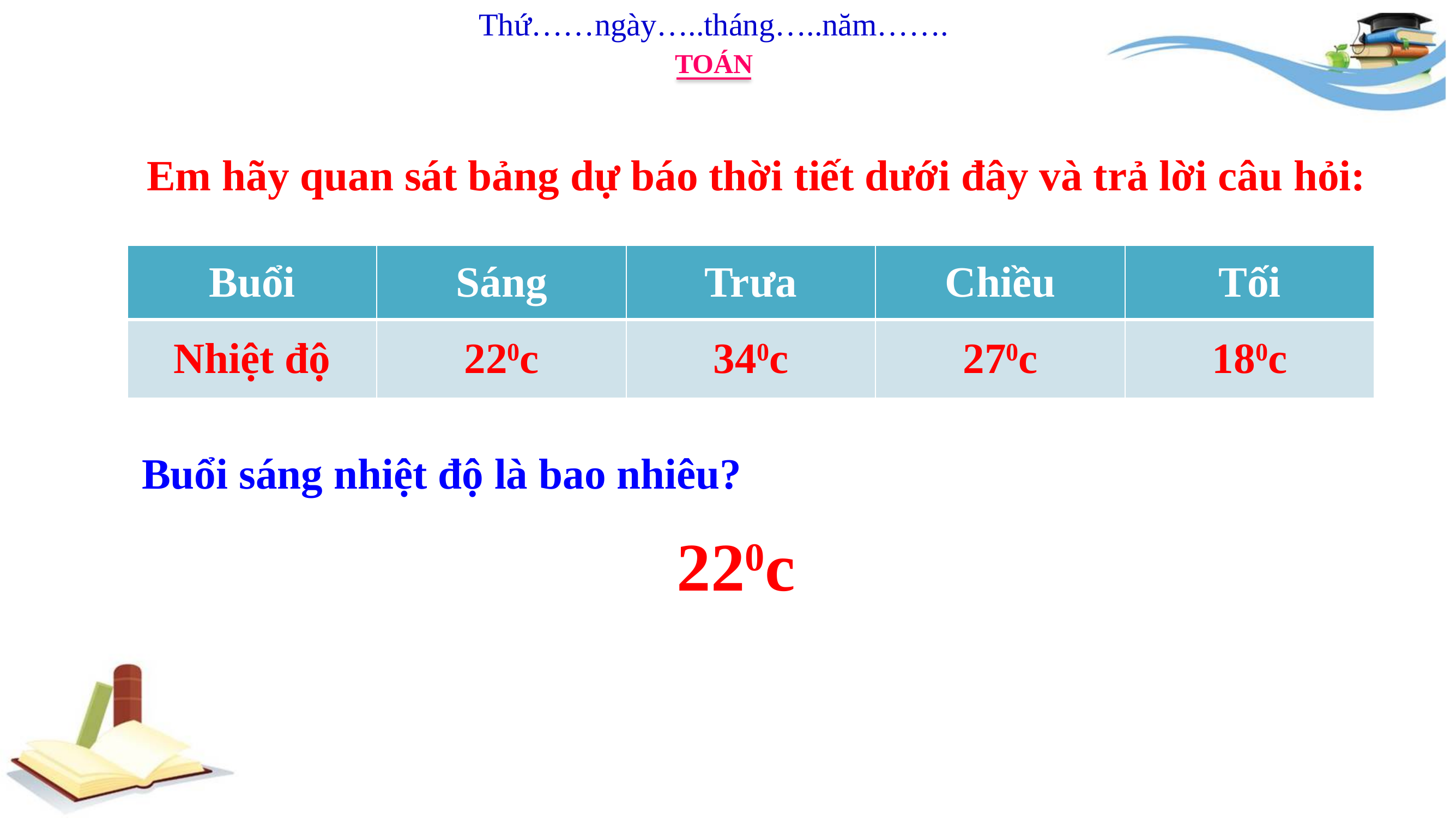

Thứ……ngày…..tháng…..năm…….
TOÁN
Em hãy quan sát bảng dự báo thời tiết dưới đây và trả lời câu hỏi:
| Buổi | Sáng | Trưa | Chiều | Tối |
| --- | --- | --- | --- | --- |
| Nhiệt độ | 220c | 340c | 270c | 180c |
Buổi sáng nhiệt độ là bao nhiêu?
220c